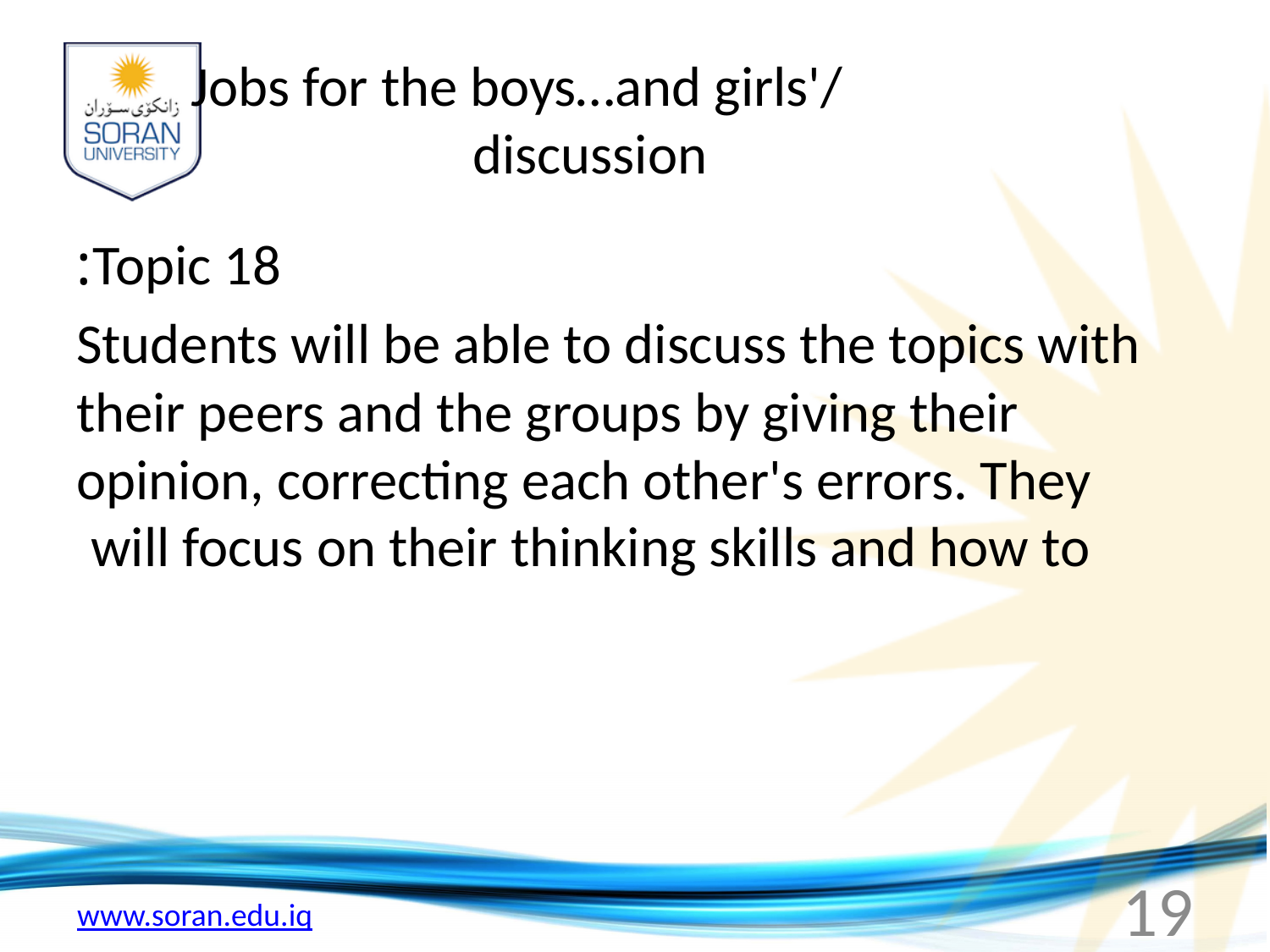

# Jobs for the boys…and girls'/ discussion
Topic 18:
Students will be able to discuss the topics with their peers and the groups by giving their opinion, correcting each other's errors. They will focus on their thinking skills and how to
19